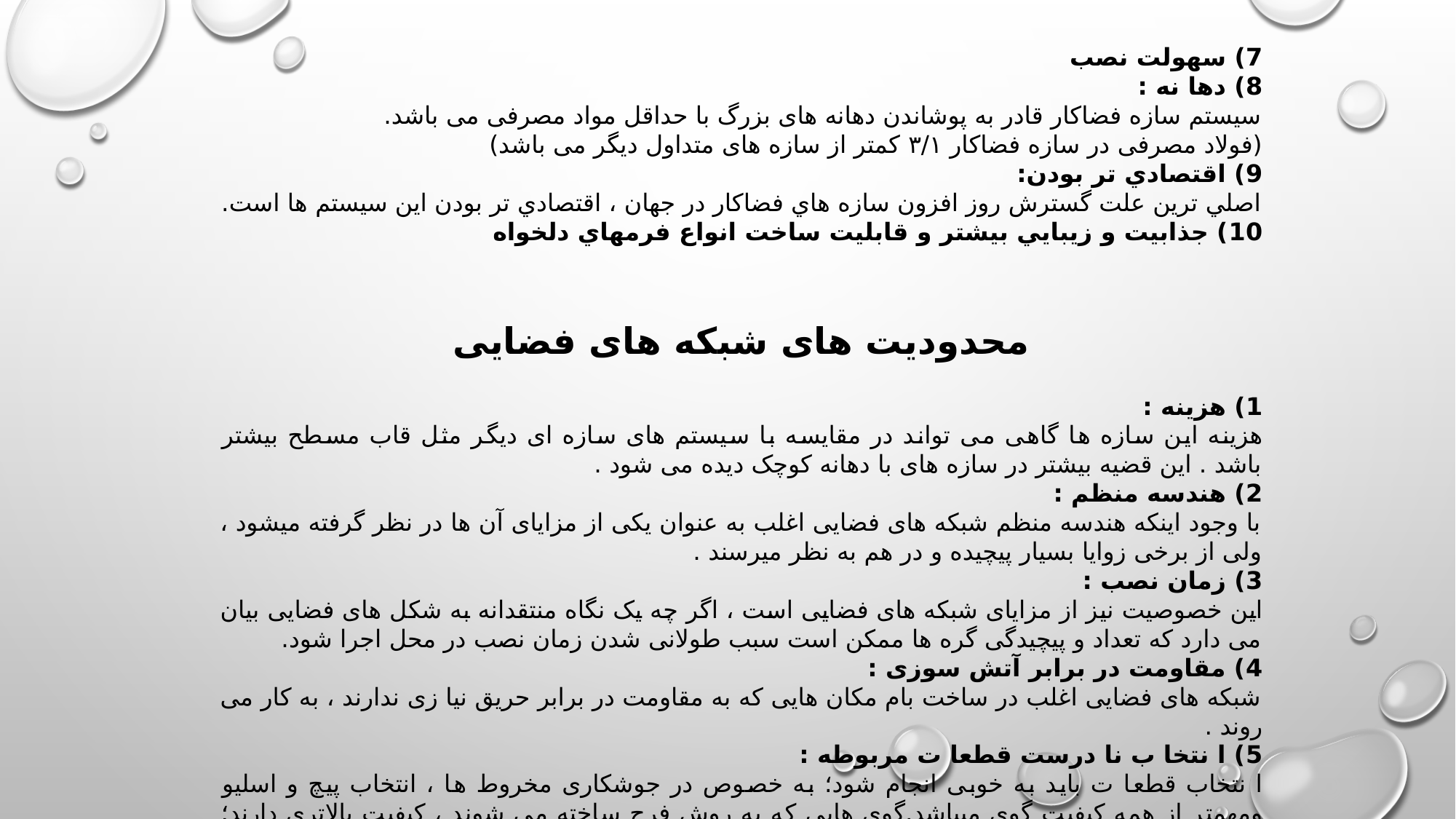

7) سهولت نصب
8) دها نه :
سیستم سازه فضاکار قادر به پوشاندن دهانه های بزرگ با حداقل مواد مصرفی می باشد.
(فولاد مصرفی در سازه فضاکار ۳/۱ کمتر از سازه های متداول دیگر می باشد)
9) اقتصادي تر بودن:
اصلي ترين علت گسترش روز افزون سازه هاي فضاكار در جهان ، اقتصادي تر بودن اين سيستم ها است.
10) جذابيت و زيبايي بيشتر و قابليت ساخت انواع فرمهاي دلخواه

محدودیت های شبکه های فضایی
1) هزینه :
هزینه این سازه ها گاهی می تواند در مقایسه با سیستم های سازه ای دیگر مثل قاب مسطح بیشتر باشد . این قضیه بیشتر در سازه های با دهانه کوچک دیده می شود .
2) هندسه منظم :
با وجود اینکه هندسه منظم شبکه های فضایی اغلب به عنوان یکی از مزایای آن ها در نظر گرفته میشود ، ولی از برخی زوایا بسیار پیچیده و در هم به نظر میرسند .
3) زمان نصب :
این خصوصیت نیز از مزایای شبکه های فضایی است ، اگر چه یک نگاه منتقدانه به شکل های فضایی بیان می دارد که تعداد و پیچیدگی گره ها ممکن است سبب طولانی شدن زمان نصب در محل اجرا شود.
4) مقاومت در برابر آتش سوزی :
شبکه های فضایی اغلب در ساخت بام مکان هایی که به مقاومت در برابر حریق نیا زی ندارند ، به کار می روند .
5) ا نتخا ب نا درست قطعا ت مربوطه :
ا نتخاب قطعا ت باید به خوبی انجام شود؛ به خصوص در جوشکاری مخروط ها ، انتخاب پیچ و اسلیو ومهمتر از همه کیفیت گوی میباشد.گوی هایی که به روش فرج ساخته می شوند ، کیفیت بالاتری دارند؛ ولی هزینه آ ن بیشتر است .